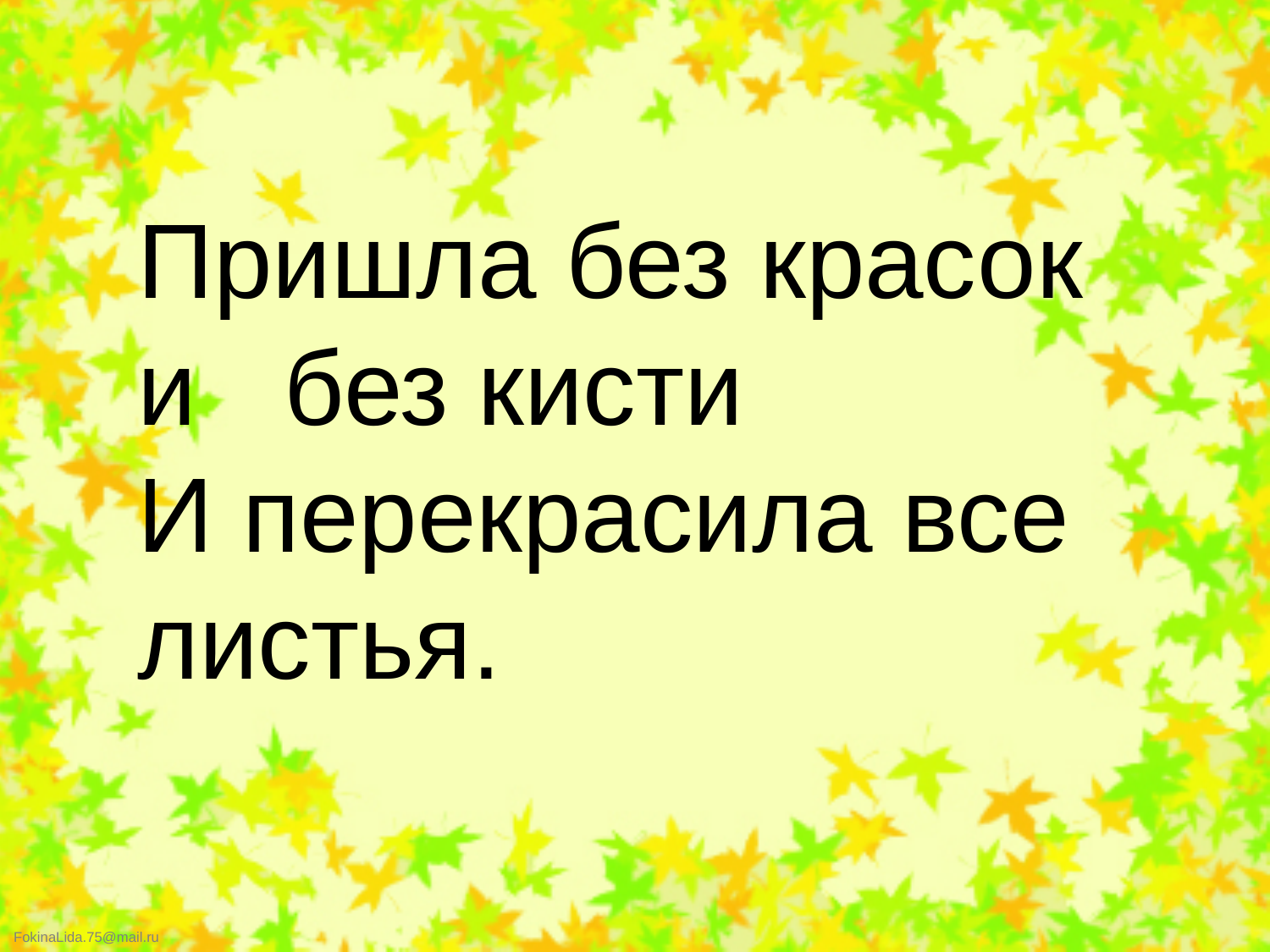

Пришла без красок
и   без кисти
И перекрасила все листья.